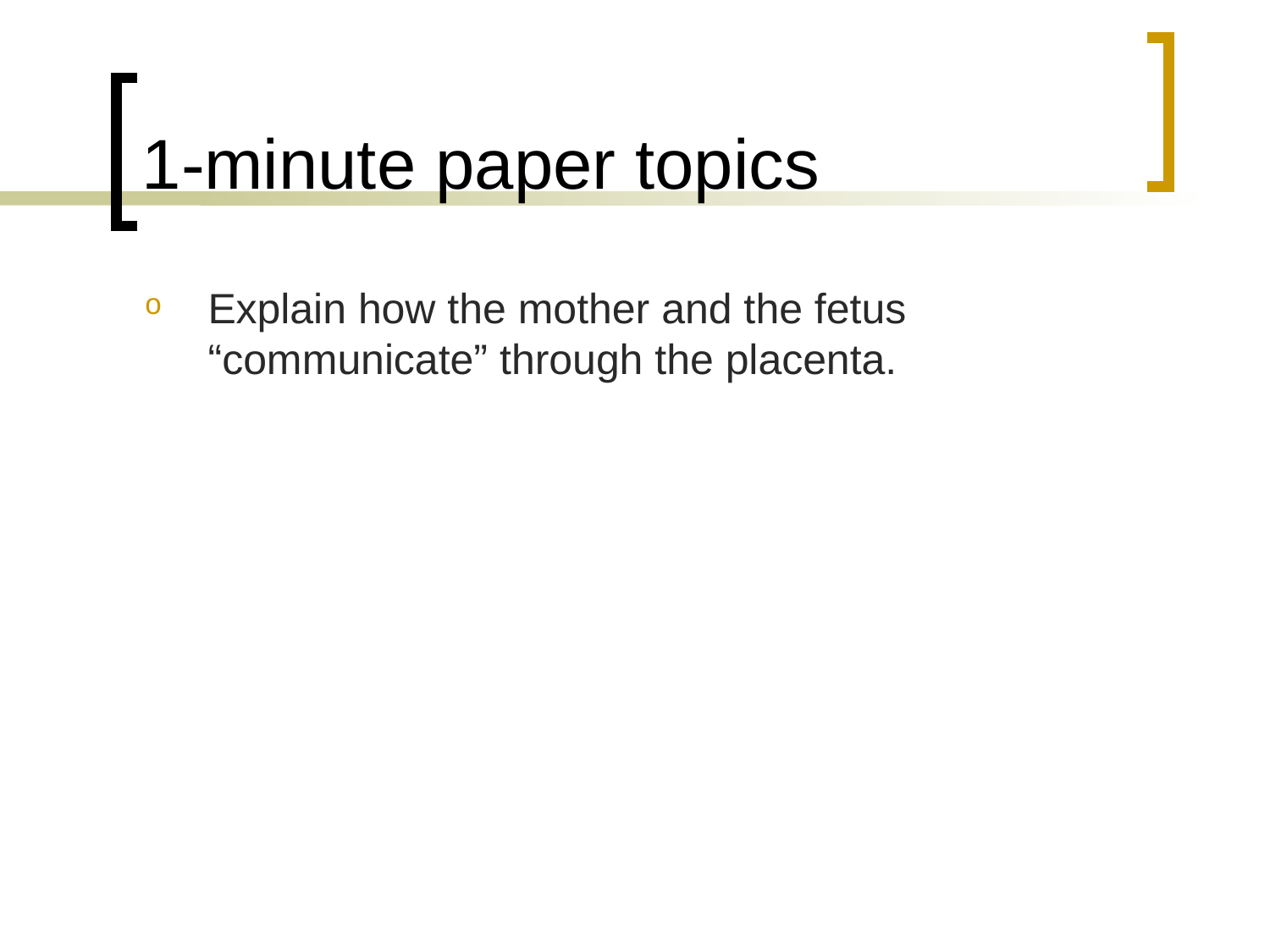

# 1-minute paper topics
Explain how the mother and the fetus “communicate” through the placenta.